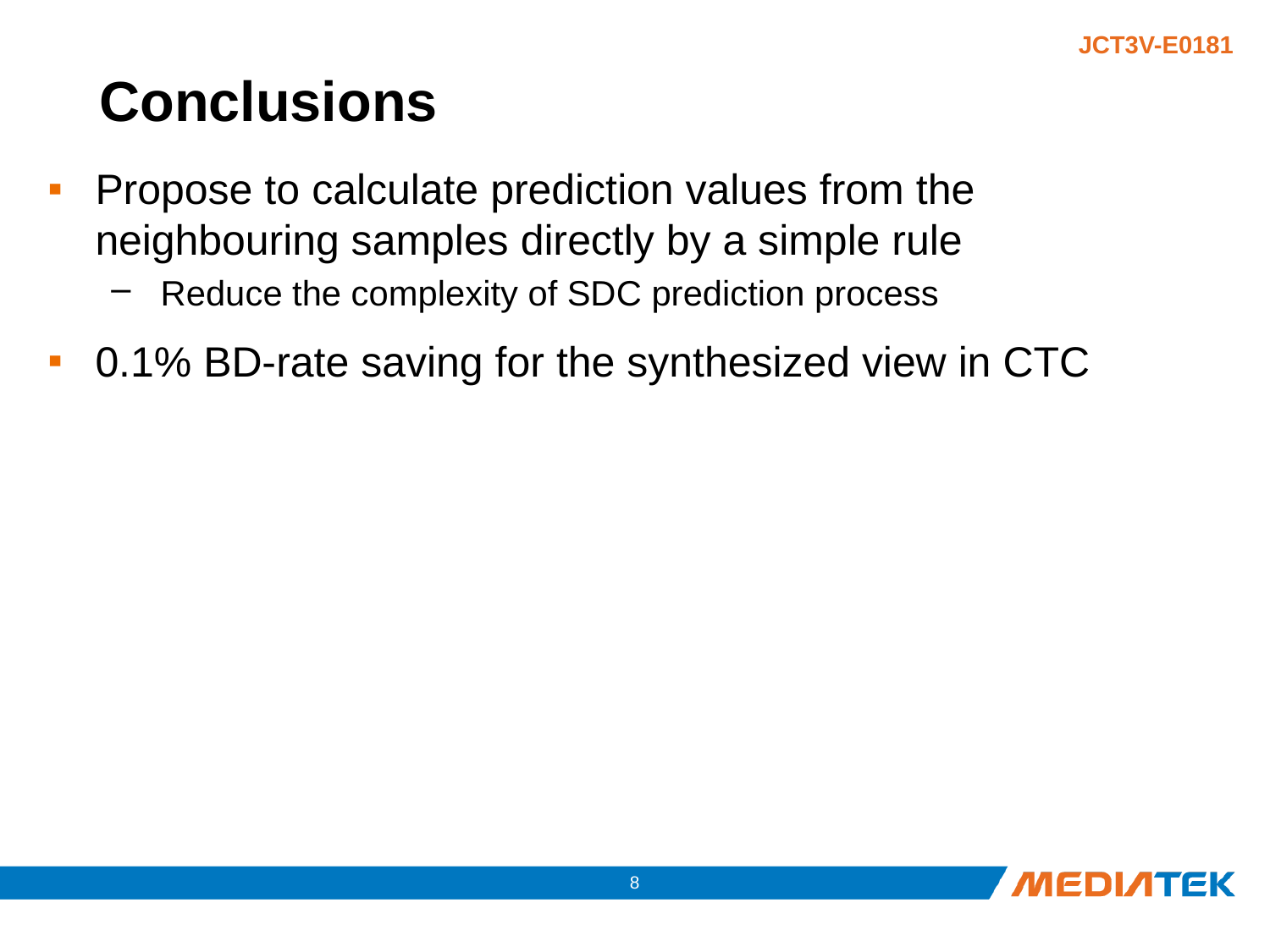

# Conclusions
Propose to calculate prediction values from the neighbouring samples directly by a simple rule
 Reduce the complexity of SDC prediction process
0.1% BD-rate saving for the synthesized view in CTC

8